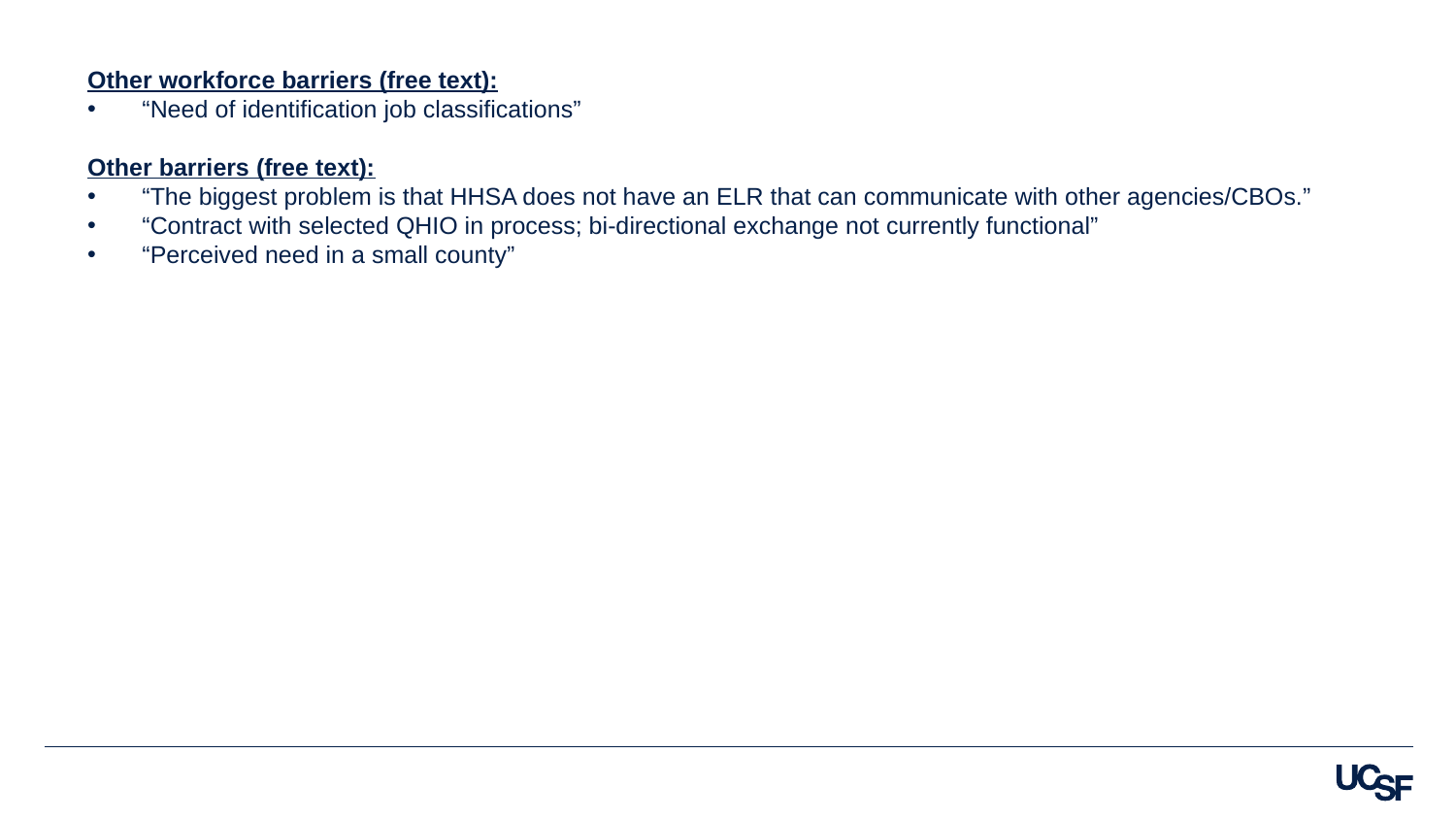

Other workforce barriers (free text):
“Need of identification job classifications”

Other barriers (free text):
“The biggest problem is that HHSA does not have an ELR that can communicate with other agencies/CBOs.”
“Contract with selected QHIO in process; bi-directional exchange not currently functional”
“Perceived need in a small county”